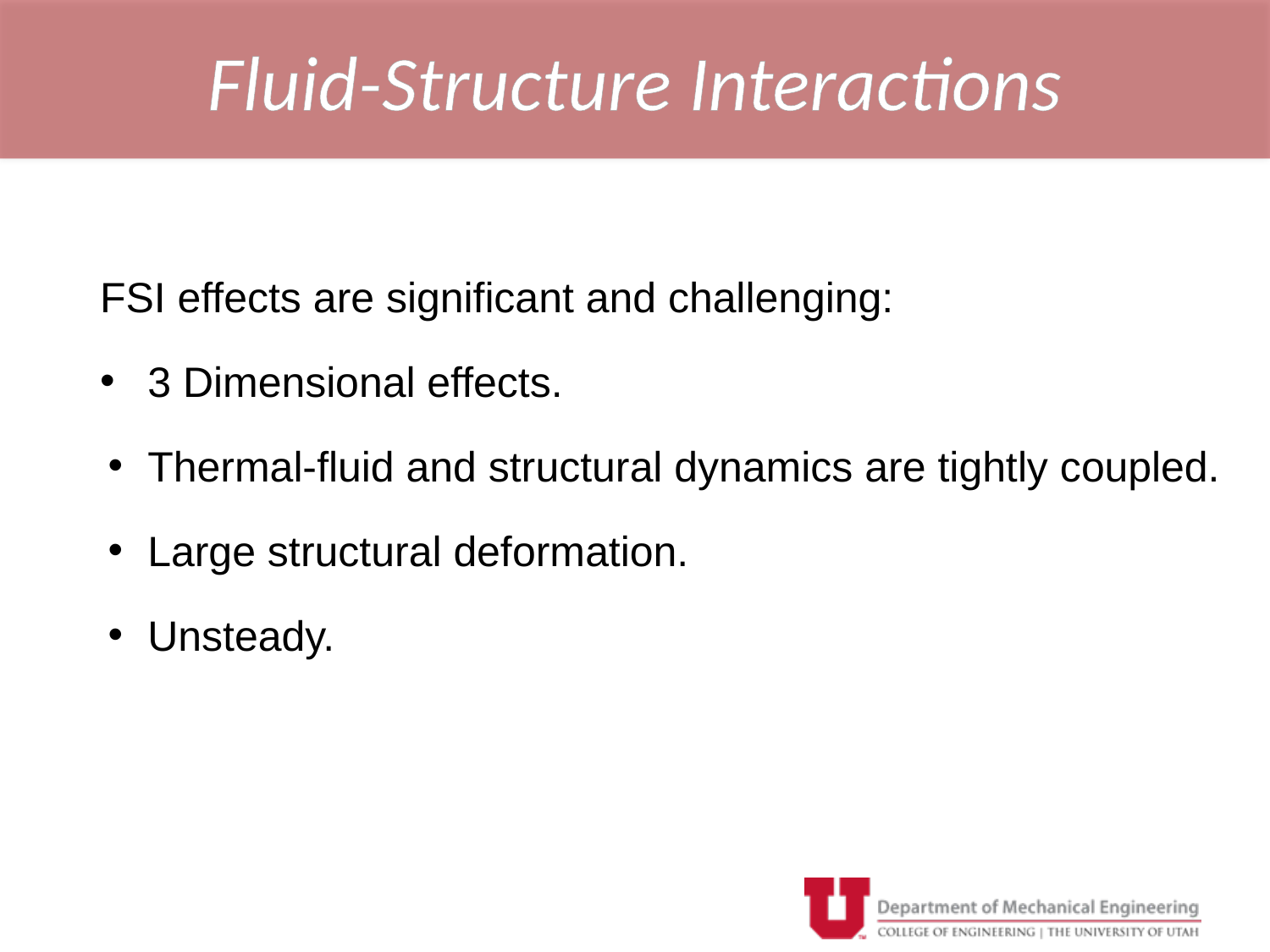

# Fluid-Structure Interactions
FSI effects are significant and challenging:
3 Dimensional effects.
Thermal-fluid and structural dynamics are tightly coupled.
Large structural deformation.
Unsteady.